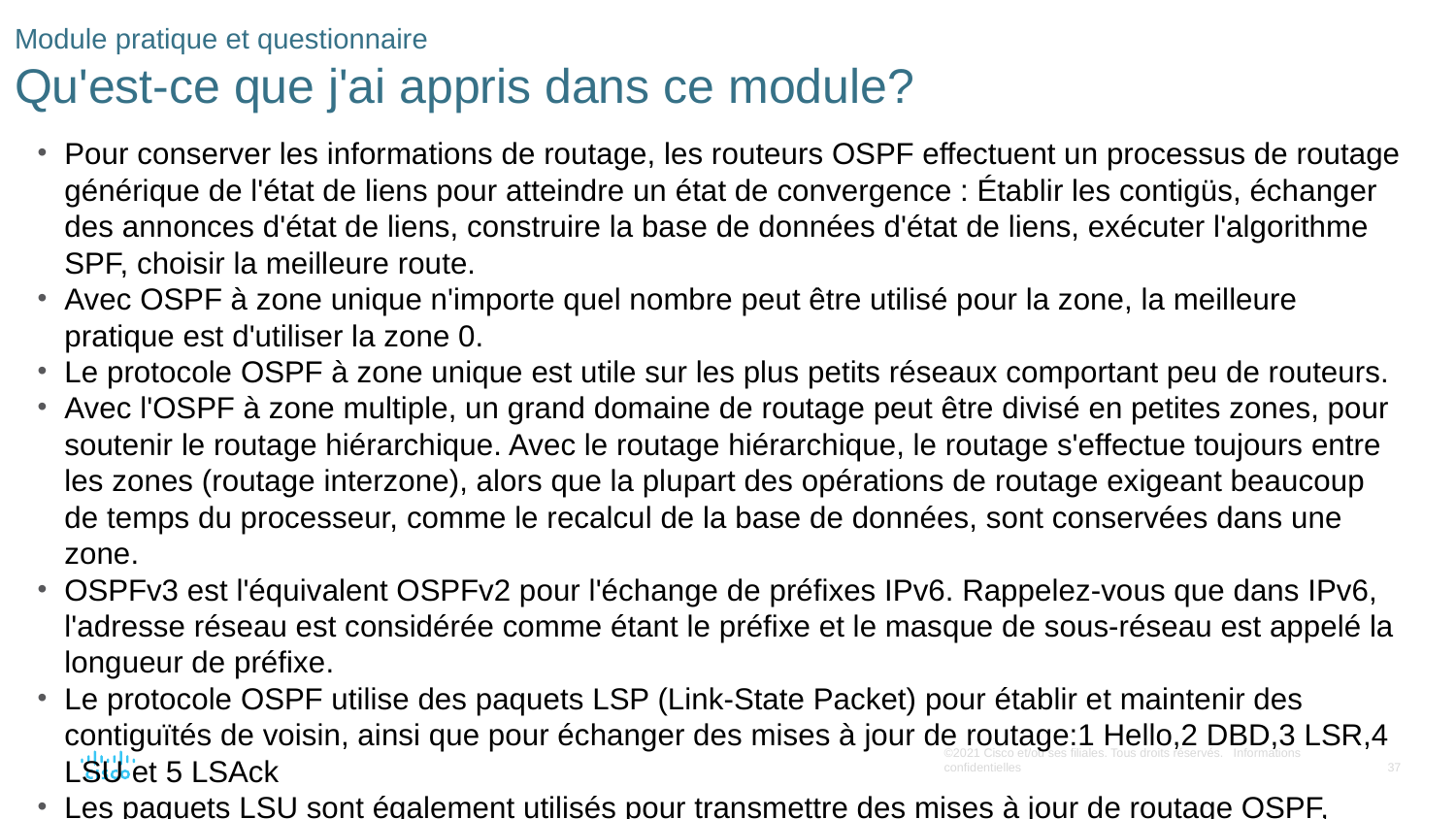

# Module pratique et questionnaire Qu'est-ce que j'ai appris dans ce module?
Pour conserver les informations de routage, les routeurs OSPF effectuent un processus de routage générique de l'état de liens pour atteindre un état de convergence : Établir les contigüs, échanger des annonces d'état de liens, construire la base de données d'état de liens, exécuter l'algorithme SPF, choisir la meilleure route.
Avec OSPF à zone unique n'importe quel nombre peut être utilisé pour la zone, la meilleure pratique est d'utiliser la zone 0.
Le protocole OSPF à zone unique est utile sur les plus petits réseaux comportant peu de routeurs.
Avec l'OSPF à zone multiple, un grand domaine de routage peut être divisé en petites zones, pour soutenir le routage hiérarchique. Avec le routage hiérarchique, le routage s'effectue toujours entre les zones (routage interzone), alors que la plupart des opérations de routage exigeant beaucoup de temps du processeur, comme le recalcul de la base de données, sont conservées dans une zone.
OSPFv3 est l'équivalent OSPFv2 pour l'échange de préfixes IPv6. Rappelez-vous que dans IPv6, l'adresse réseau est considérée comme étant le préfixe et le masque de sous-réseau est appelé la longueur de préfixe.
Le protocole OSPF utilise des paquets LSP (Link-State Packet) pour établir et maintenir des contiguïtés de voisin, ainsi que pour échanger des mises à jour de routage:1 Hello,2 DBD,3 LSR,4 LSU et 5 LSAck
Les paquets LSU sont également utilisés pour transmettre des mises à jour de routage OSPF, telles que des modifications de liens.
Les paquets Hello sont utilisés pour détecter les voisins OSPF, établir des contiguïtés de voisin, annoncer les paramètres que les deux routeurs doivent accepter pour devenir voisins, et choisir le routeur désigné (DR) et le routeur désigné de secours (BDR) sur les réseaux à accès multiple tels qu'Ethernet. Les liens point-à-point ne nécessitent pas de routeur DR ou BDR.